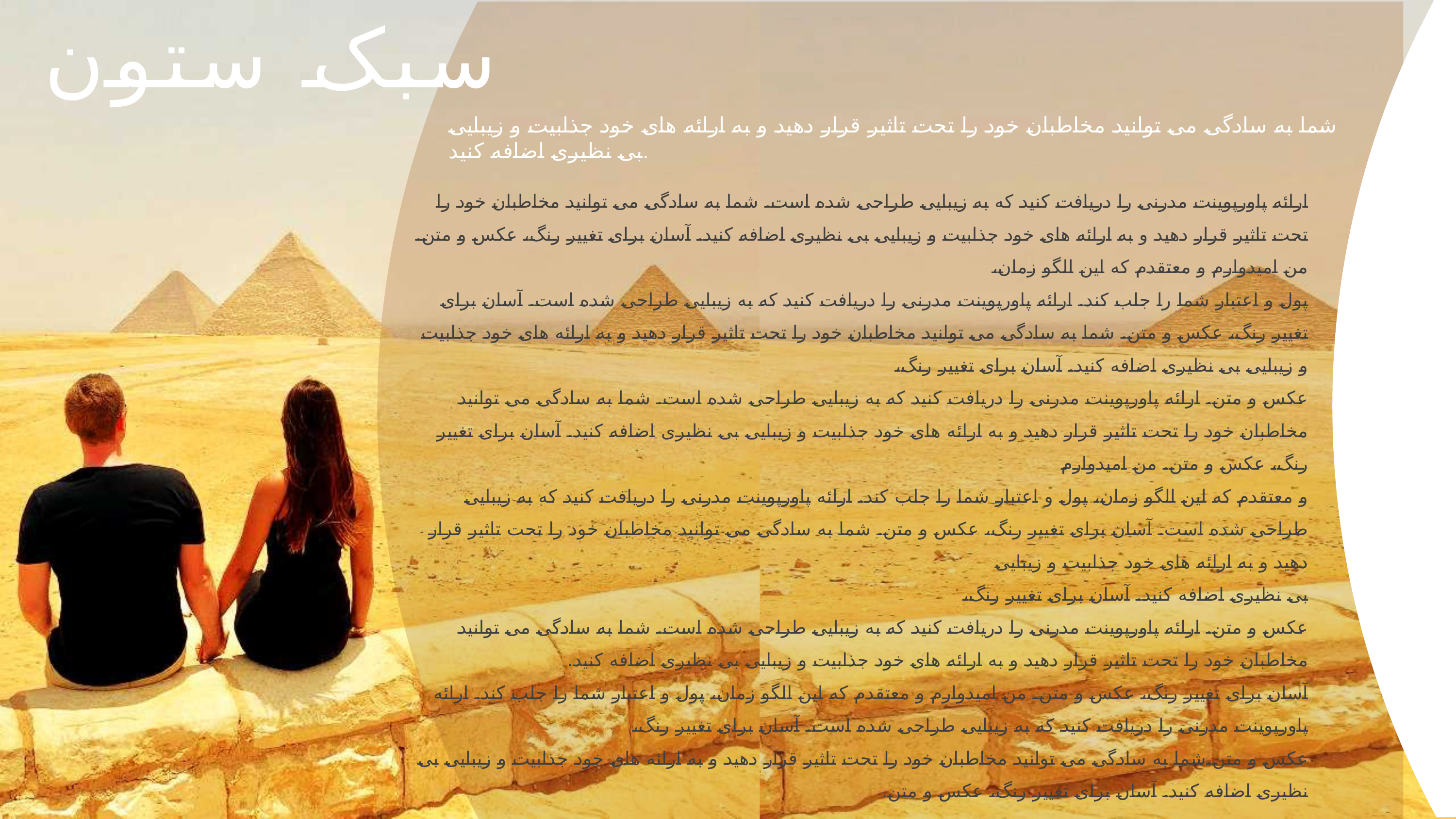

سبک ستون
شما به سادگی می توانید مخاطبان خود را تحت تاثیر قرار دهید و به ارائه های خود جذابیت و زیبایی بی نظیری اضافه کنید.
ارائه پاورپوینت مدرنی را دریافت کنید که به زیبایی طراحی شده است. شما به سادگی می توانید مخاطبان خود را تحت تاثیر قرار دهید و به ارائه های خود جذابیت و زیبایی بی نظیری اضافه کنید. آسان برای تغییر رنگ، عکس و متن. من امیدوارم و معتقدم که این الگو زمان،
پول و اعتبار شما را جلب کند. ارائه پاورپوینت مدرنی را دریافت کنید که به زیبایی طراحی شده است. آسان برای تغییر رنگ، عکس و متن. شما به سادگی می توانید مخاطبان خود را تحت تاثیر قرار دهید و به ارائه های خود جذابیت و زیبایی بی نظیری اضافه کنید. آسان برای تغییر رنگ،
عکس و متن. ارائه پاورپوینت مدرنی را دریافت کنید که به زیبایی طراحی شده است. شما به سادگی می توانید مخاطبان خود را تحت تاثیر قرار دهید و به ارائه های خود جذابیت و زیبایی بی نظیری اضافه کنید. آسان برای تغییر رنگ، عکس و متن. من امیدوارم
و معتقدم که این الگو زمان، پول و اعتبار شما را جلب کند. ارائه پاورپوینت مدرنی را دریافت کنید که به زیبایی طراحی شده است. آسان برای تغییر رنگ، عکس و متن. شما به سادگی می توانید مخاطبان خود را تحت تاثیر قرار دهید و به ارائه های خود جذابیت و زیبایی
بی نظیری اضافه کنید. آسان برای تغییر رنگ،
عکس و متن. ارائه پاورپوینت مدرنی را دریافت کنید که به زیبایی طراحی شده است. شما به سادگی می توانید مخاطبان خود را تحت تاثیر قرار دهید و به ارائه های خود جذابیت و زیبایی بی نظیری اضافه کنید.
آسان برای تغییر رنگ، عکس و متن. من امیدوارم و معتقدم که این الگو زمان، پول و اعتبار شما را جلب کند. ارائه پاورپوینت مدرنی را دریافت کنید که به زیبایی طراحی شده است. آسان برای تغییر رنگ،
عکس و متن.شما به سادگی می توانید مخاطبان خود را تحت تاثیر قرار دهید و به ارائه های خود جذابیت و زیبایی بی نظیری اضافه کنید. آسان برای تغییر رنگ، عکس و متن.